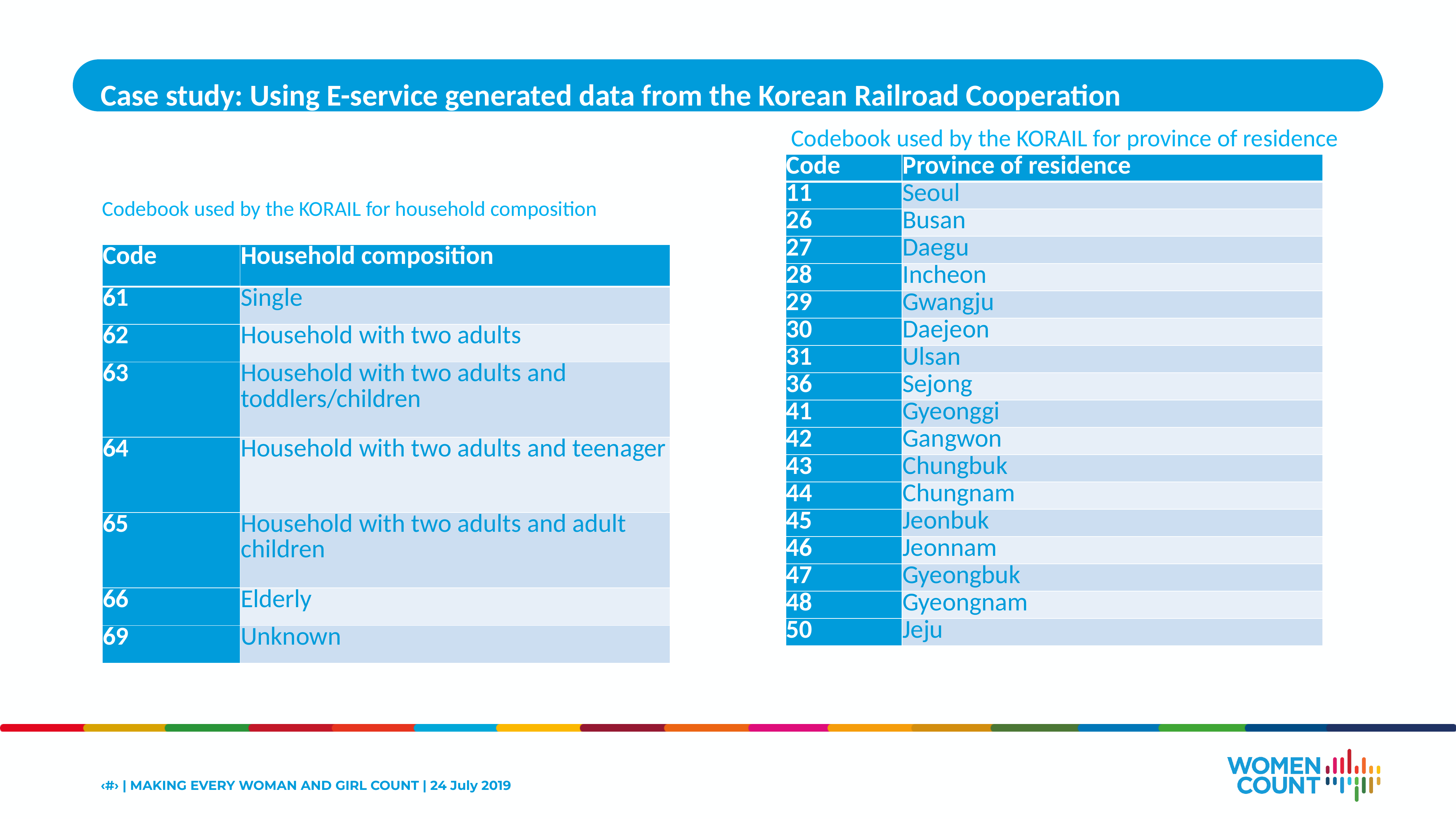

Case study: Using E-service generated data from the Korean Railroad Cooperation
Codebook used by the KORAIL for province of residence
| Code | Province of residence |
| --- | --- |
| 11 | Seoul |
| 26 | Busan |
| 27 | Daegu |
| 28 | Incheon |
| 29 | Gwangju |
| 30 | Daejeon |
| 31 | Ulsan |
| 36 | Sejong |
| 41 | Gyeonggi |
| 42 | Gangwon |
| 43 | Chungbuk |
| 44 | Chungnam |
| 45 | Jeonbuk |
| 46 | Jeonnam |
| 47 | Gyeongbuk |
| 48 | Gyeongnam |
| 50 | Jeju |
Codebook used by the KORAIL for household composition

| Code | Household composition |
| --- | --- |
| 61 | Single |
| 62 | Household with two adults |
| 63 | Household with two adults and toddlers/children |
| 64 | Household with two adults and teenager |
| 65 | Household with two adults and adult children |
| 66 | Elderly |
| 69 | Unknown |
‹#› | MAKING EVERY WOMAN AND GIRL COUNT | 24 July 2019